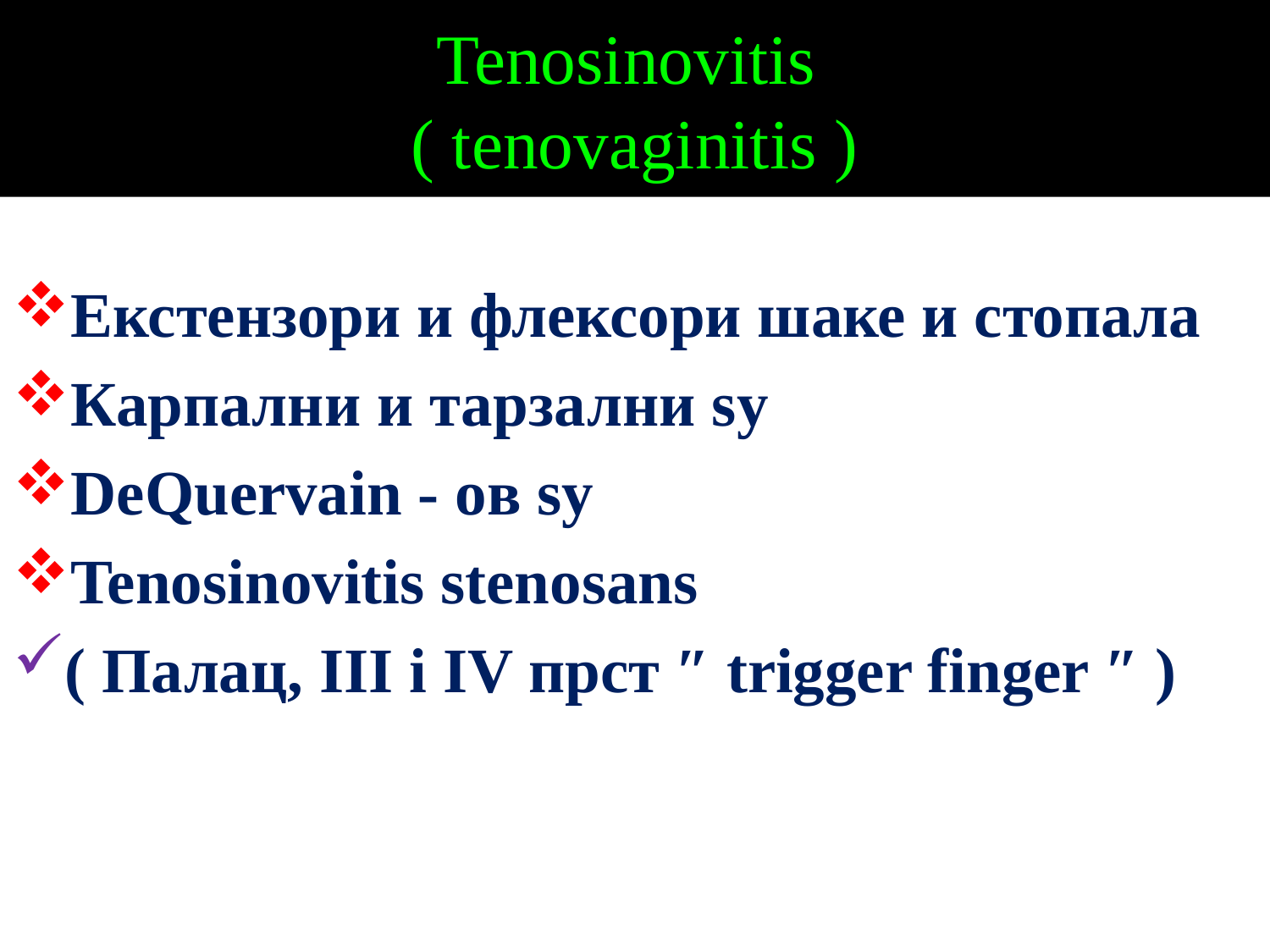

# Tenosinovitis ( tenovaginitis )
Екстензори и флексори шаке и стопала
Карпални и тарзални sy
DeQuervain - oв sy
Tenosinovitis stenosans
( Палац, III i IV прст ″ trigger finger ″ )